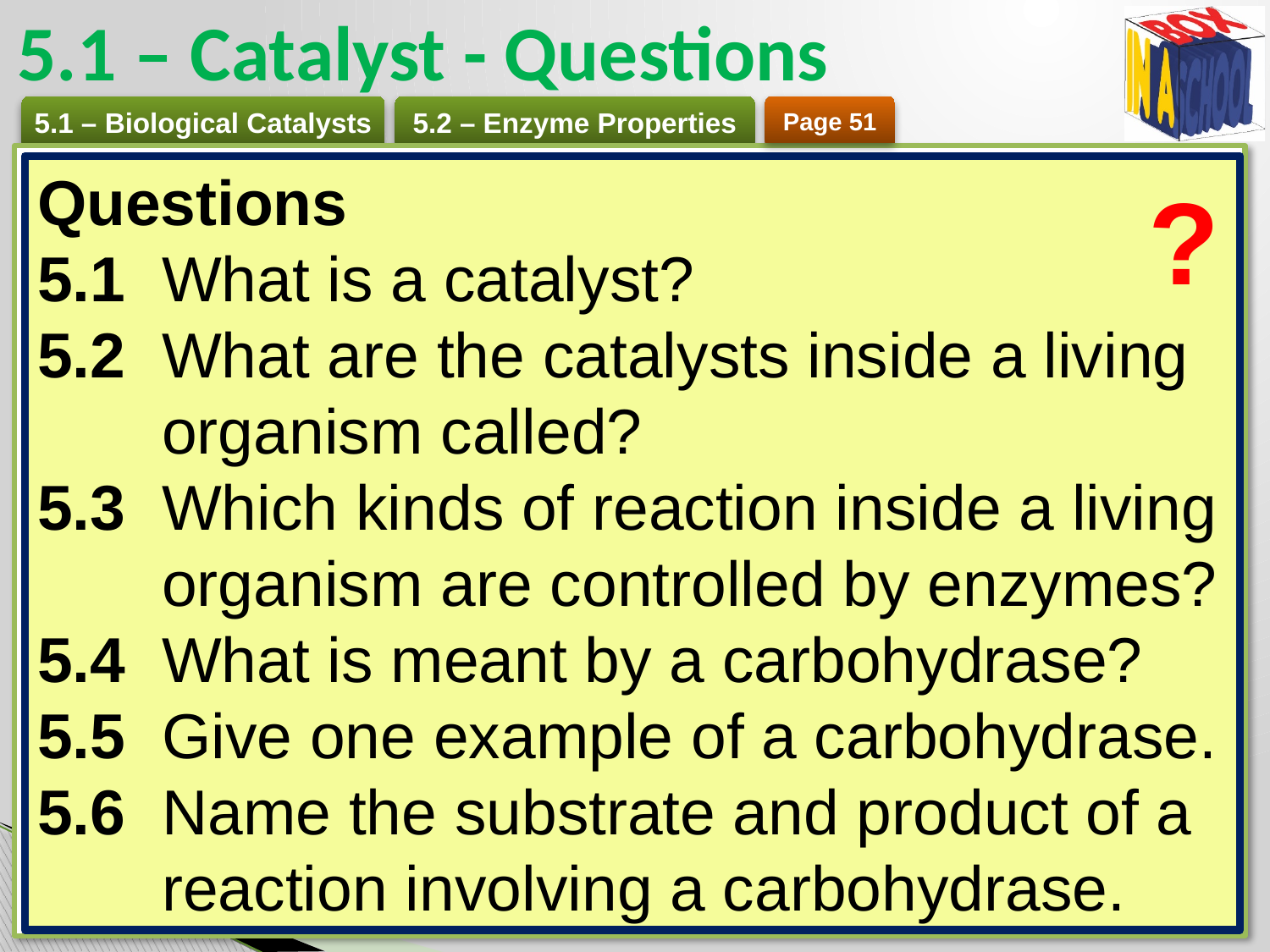

# 5.1 – Catalyst - Questions
Page 51
Questions
5.1 	What is a catalyst?
5.2 	What are the catalysts inside a living organism called?
5.3 	Which kinds of reaction inside a living organism are controlled by enzymes?
5.4 	What is meant by a carbohydrase?
5.5 	Give one example of a carbohydrase.
5.6 	Name the substrate and product of a reaction involving a carbohydrase.
?